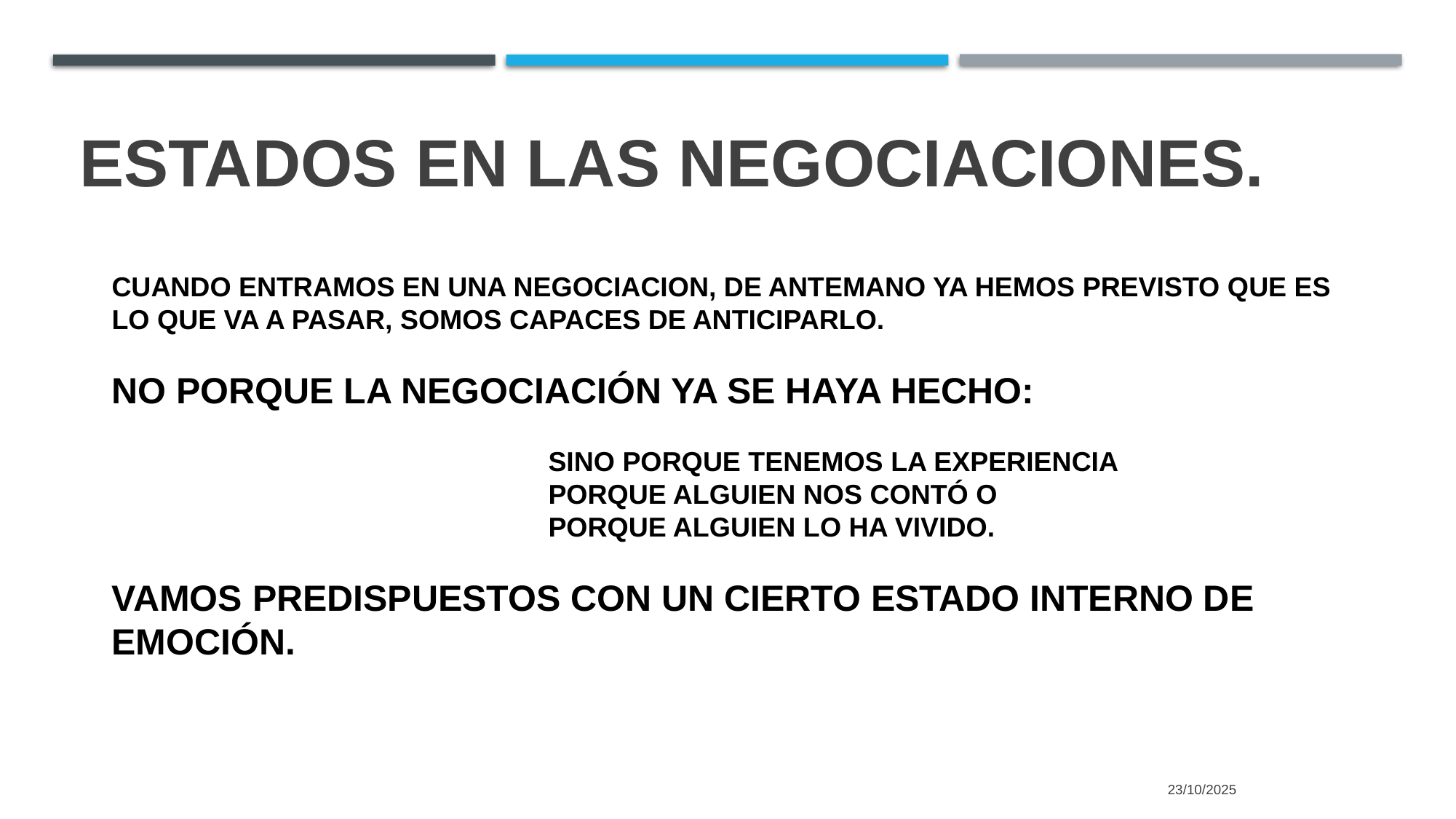

# ESTADOS EN LAS NEGOCIACIONES.
CUANDO ENTRAMOS EN UNA NEGOCIACION, DE ANTEMANO YA HEMOS PREVISTO QUE ES LO QUE VA A PASAR, SOMOS CAPACES DE ANTICIPARLO.

NO PORQUE LA NEGOCIACIÓN YA SE HAYA HECHO:

				SINO PORQUE TENEMOS LA EXPERIENCIA
				PORQUE ALGUIEN NOS CONTÓ O
				PORQUE ALGUIEN LO HA VIVIDO.

VAMOS PREDISPUESTOS CON UN CIERTO ESTADO INTERNO DE EMOCIÓN.
23/10/2025